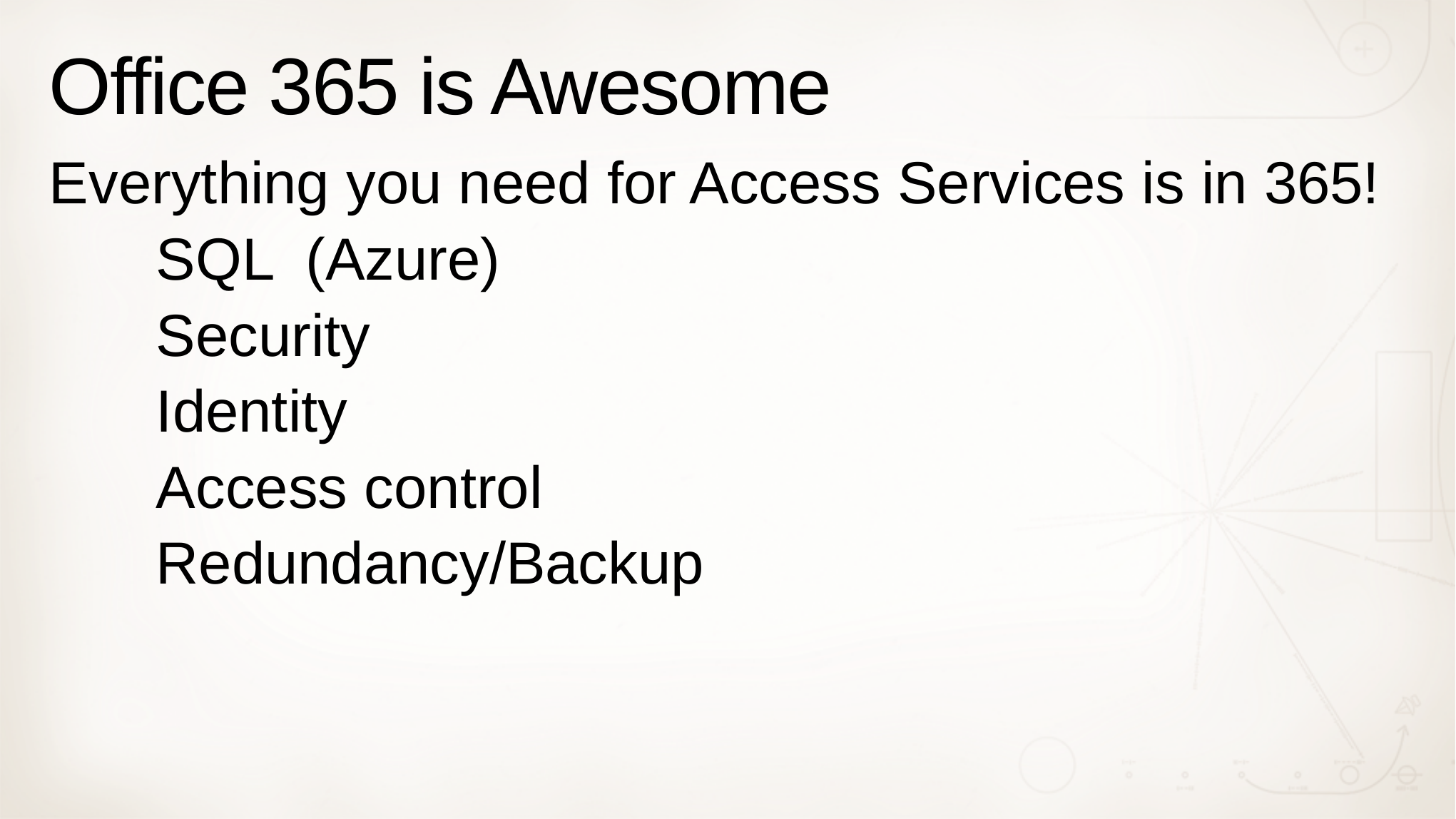

# Office 365 is Awesome
Everything you need for Access Services is in 365!
	SQL  (Azure)
	Security
	Identity
	Access control
	Redundancy/Backup